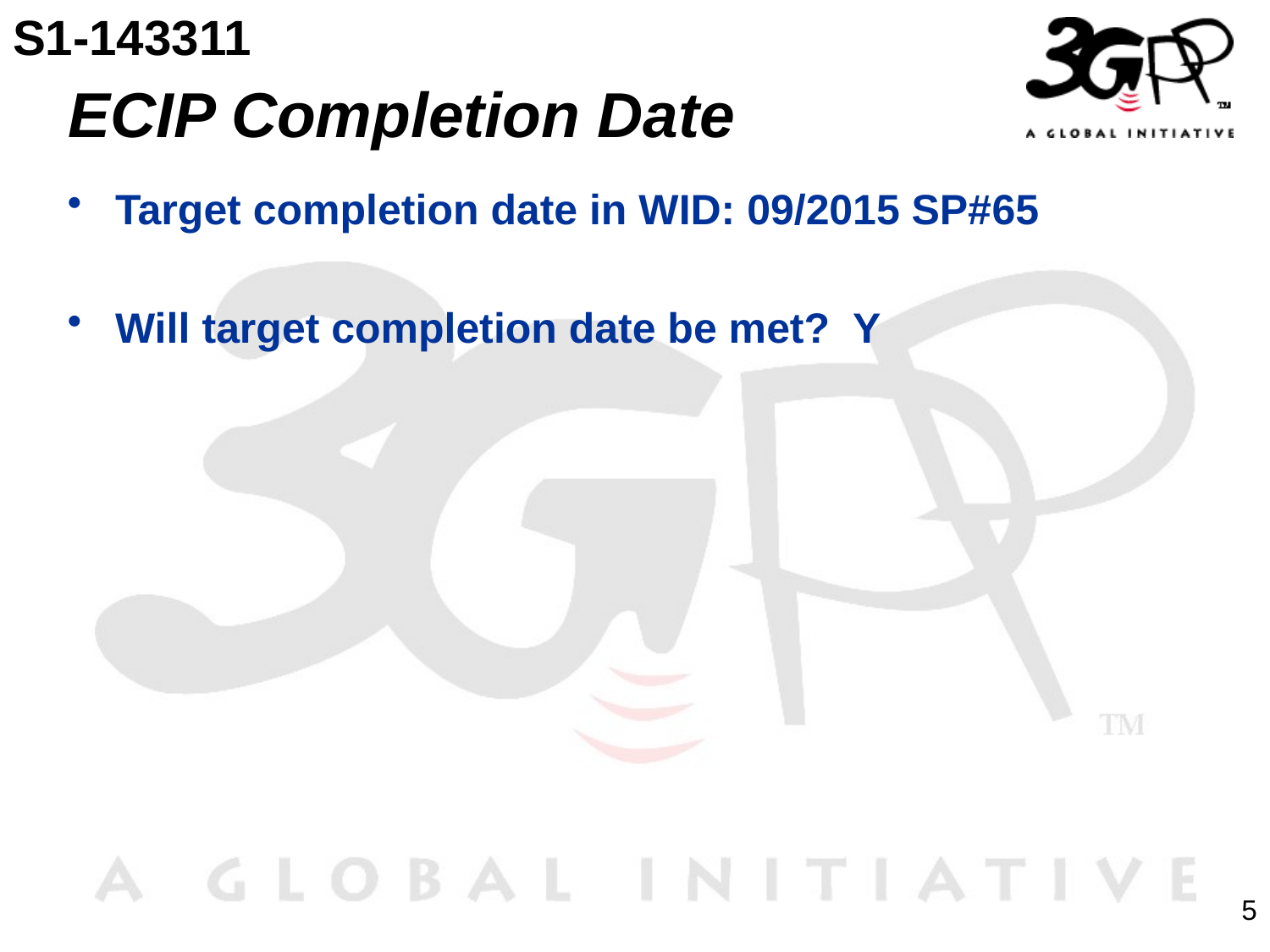

S1-143311
# ECIP Completion Date
Target completion date in WID: 09/2015 SP#65

Will target completion date be met?  Y

5